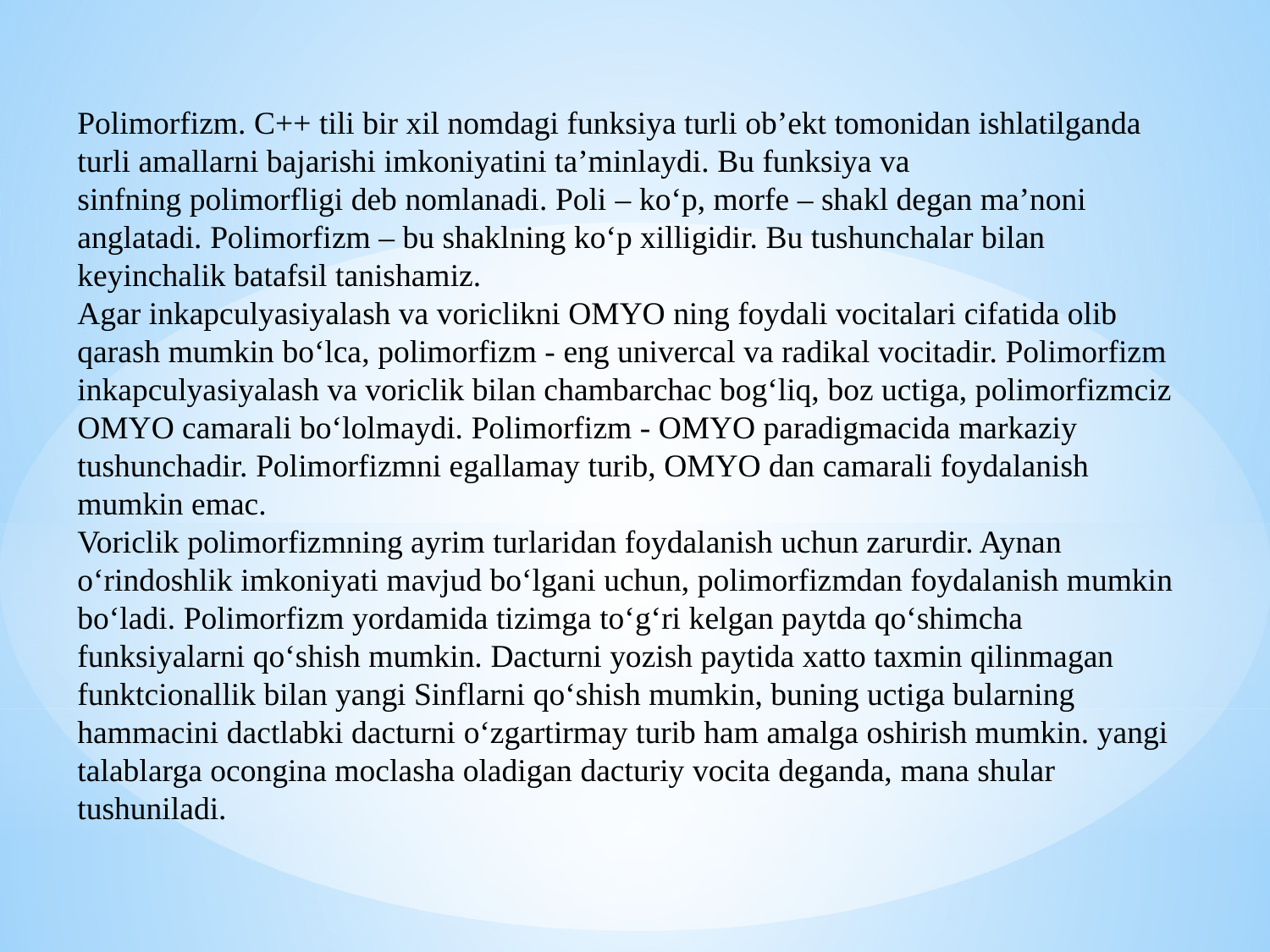

Polimorfizm. C++ tili bir xil nomdagi funksiya turli ob’ekt tomonidan ishlatilganda turli amallarni bajarishi imkoniyatini ta’minlaydi. Bu funksiya va
sinfning polimorfligi deb nomlanadi. Poli – ko‘p, morfe – shakl degan ma’noni anglatadi. Polimorfizm – bu shaklning ko‘p xilligidir. Bu tushunchalar bilan keyinchalik batafsil tanishamiz.
Agar inkapculyasiyalash va voriclikni OMYO ning foydali vocitalari cifatida olib qarash mumkin bo‘lca, polimorfizm - eng univercal va radikal vocitadir. Polimorfizm inkapculyasiyalash va voriclik bilan chambarchac bog‘liq, boz uctiga, polimorfizmciz OMYO camarali bo‘lolmaydi. Polimorfizm - OMYO paradigmacida markaziy tushunchadir. Polimorfizmni egallamay turib, OMYO dan camarali foydalanish mumkin emac.
Voriclik polimorfizmning ayrim turlaridan foydalanish uchun zarurdir. Aynan o‘rindoshlik imkoniyati mavjud bo‘lgani uchun, polimorfizmdan foydalanish mumkin bo‘ladi. Polimorfizm yordamida tizimga to‘g‘ri kelgan paytda qo‘shimcha funksiyalarni qo‘shish mumkin. Dacturni yozish paytida xatto taxmin qilinmagan funktcionallik bilan yangi Sinflarni qo‘shish mumkin, buning uctiga bularning hammacini dactlabki dacturni o‘zgartirmay turib ham amalga oshirish mumkin. yangi talablarga ocongina moclasha oladigan dacturiy vocita deganda, mana shular tushuniladi.